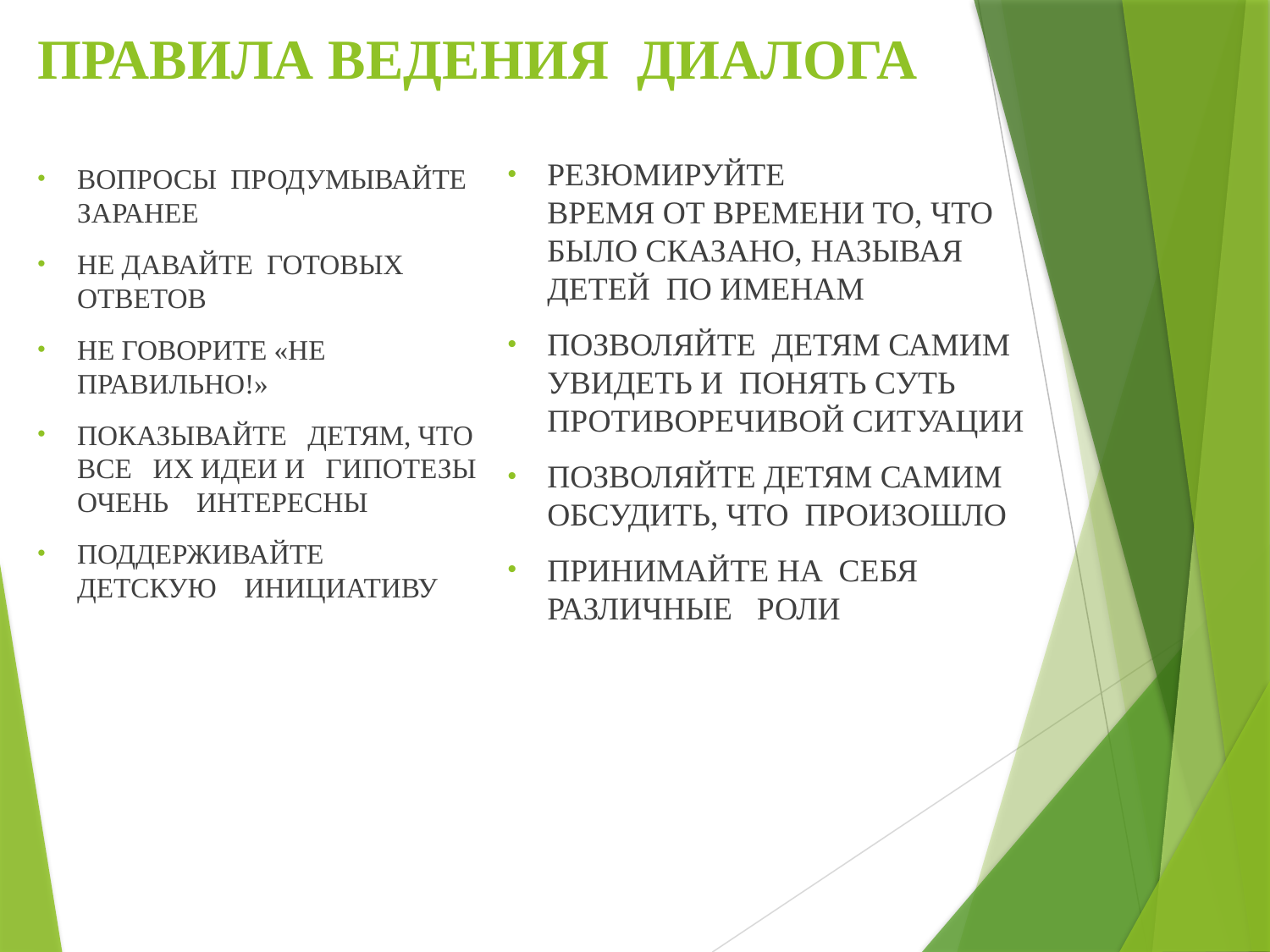

# ПРАВИЛА ВЕДЕНИЯ  ДИАЛОГА

ВОПРОСЫ  ПРОДУМЫВАЙТЕ
ЗАРАНЕЕ
НЕ ДАВАЙТЕ  ГОТОВЫХ
ОТВЕТОВ
НЕ ГОВОРИТЕ «НЕ   ПРАВИЛЬНО!»
ПОКАЗЫВАЙТЕ   ДЕТЯМ, ЧТО ВСЕ   ИХ ИДЕИ И   ГИПОТЕЗЫ ОЧЕНЬ    ИНТЕРЕСНЫ
ПОДДЕРЖИВАЙТЕ
ДЕТСКУЮ    ИНИЦИАТИВУ
РЕЗЮМИРУЙТЕ
ВРЕМЯ ОТ ВРЕМЕНИ ТО, ЧТО
БЫЛО СКАЗАНО, НАЗЫВАЯ ДЕТЕЙ  ПО ИМЕНАМ
ПОЗВОЛЯЙТЕ  ДЕТЯМ САМИМ
УВИДЕТЬ И  ПОНЯТЬ СУТЬ
ПРОТИВОРЕЧИВОЙ СИТУАЦИИ
ПОЗВОЛЯЙТЕ ДЕТЯМ САМИМ
ОБСУДИТЬ, ЧТО  ПРОИЗОШЛО
ПРИНИМАЙТЕ НА  СЕБЯ РАЗЛИЧНЫЕ   РОЛИ